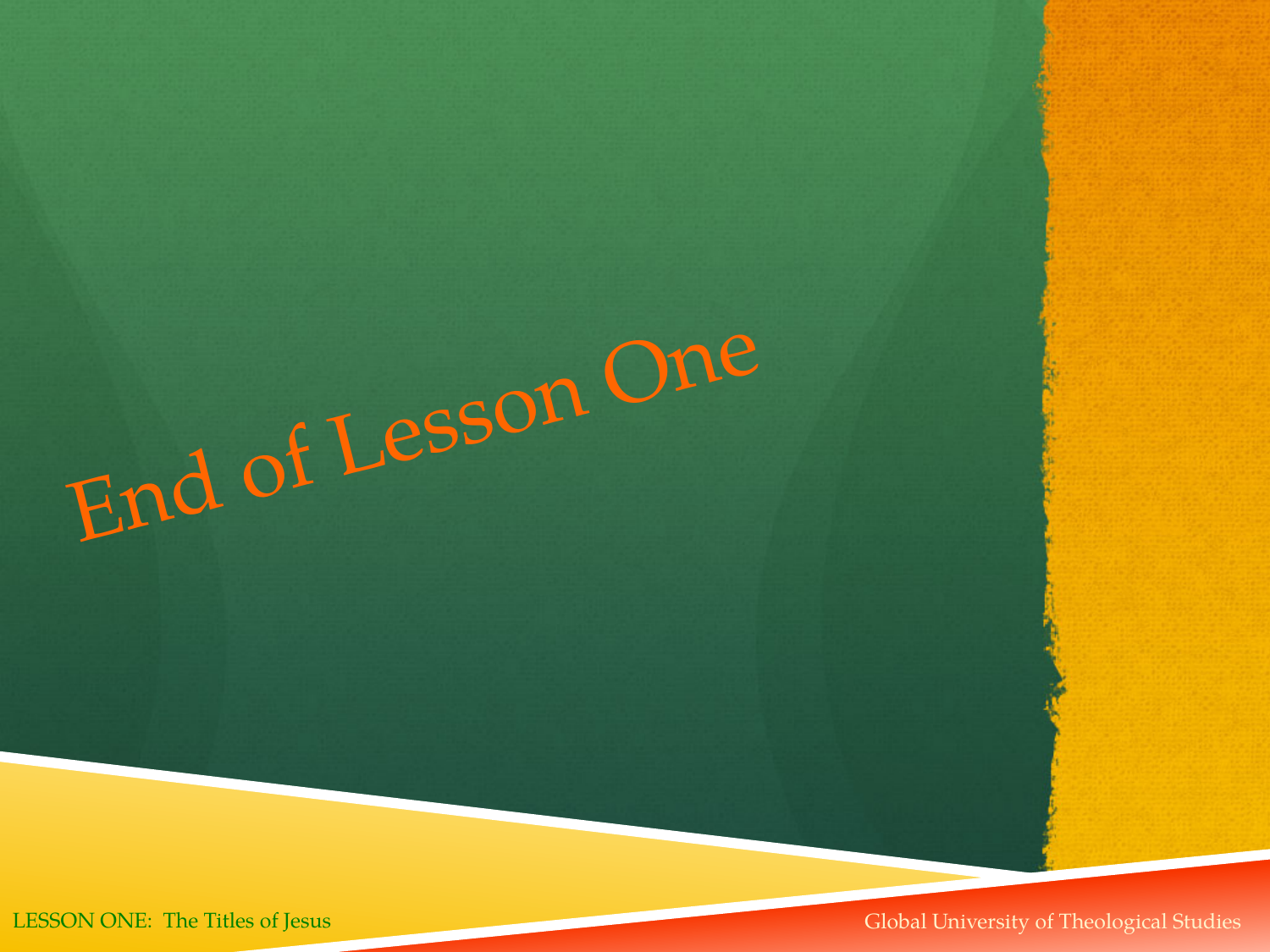

End of Lesson One
Global University of Theological Studies
LESSON ONE:  The Titles of Jesus